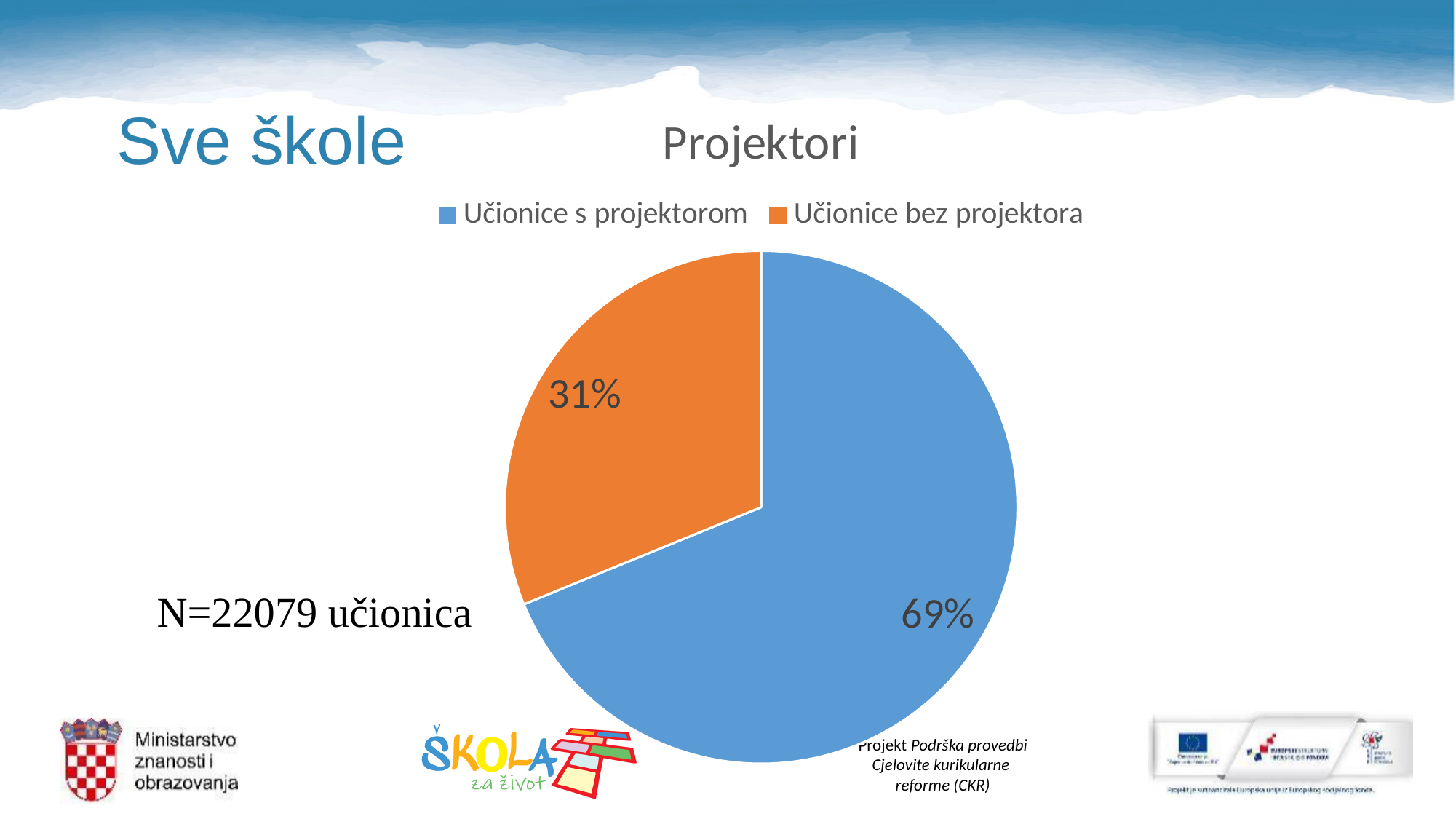

# Sve škole

### Chart:

| Category |  |
|---|---|
| Učionice s projektorom | 15195.0 |
| Učionice bez projektora | 6884.0 |
N=22079 učionica